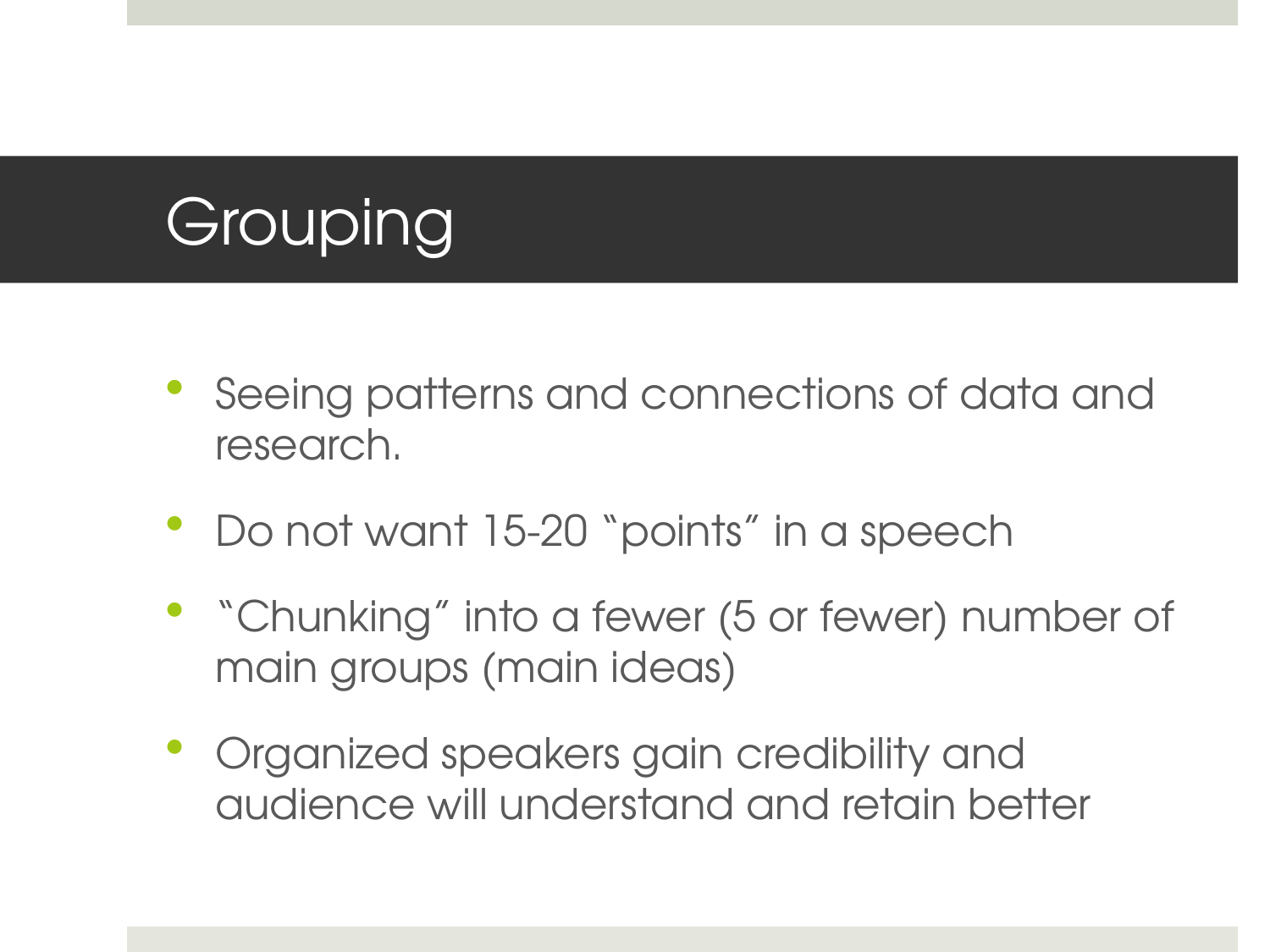

# Grouping
Seeing patterns and connections of data and research.
Do not want 15-20 “points” in a speech
“Chunking” into a fewer (5 or fewer) number of main groups (main ideas)
Organized speakers gain credibility and audience will understand and retain better